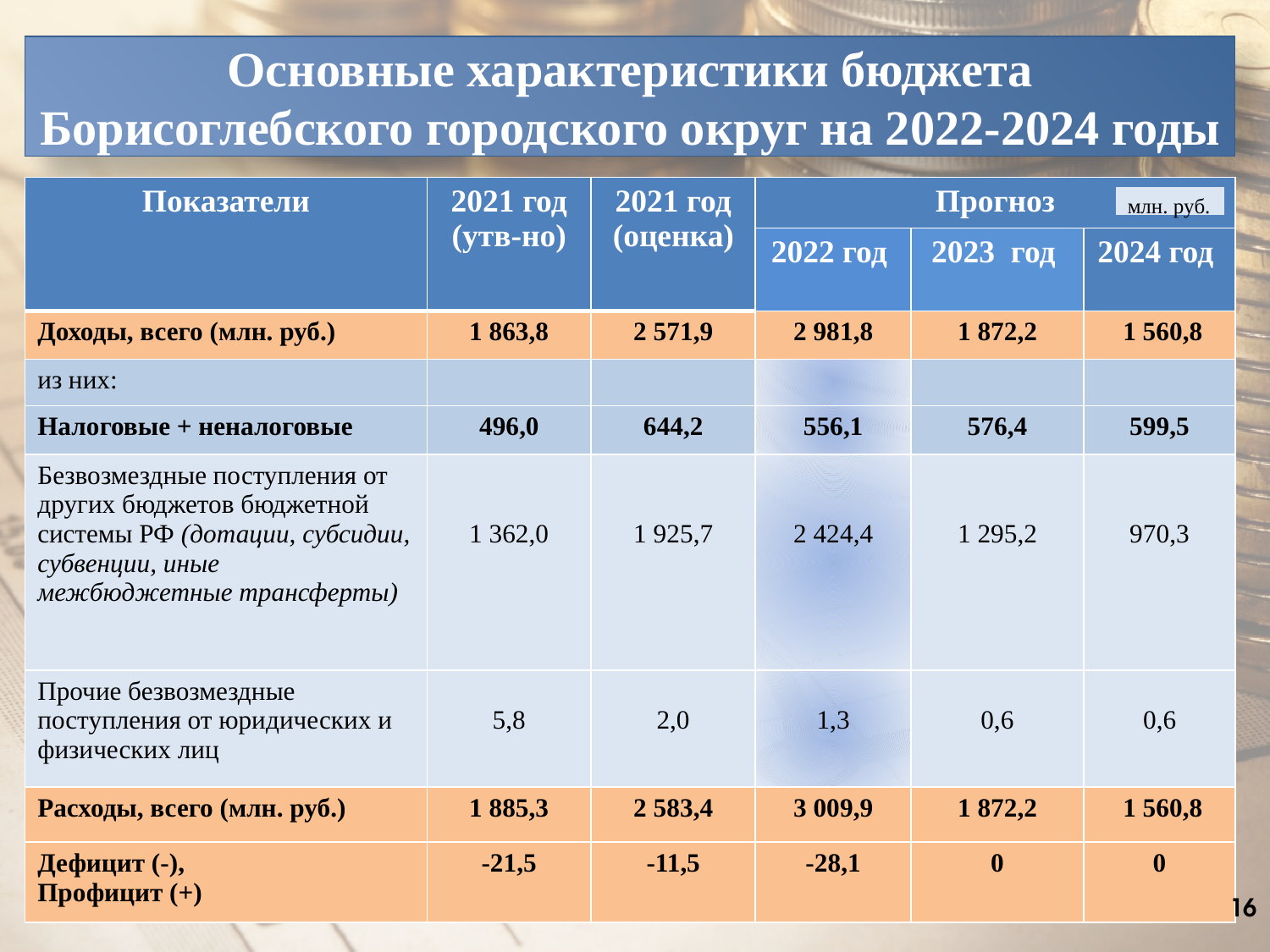

# Основные характеристики бюджета Борисоглебского городского округ на 2022-2024 годы
| Показатели | 2021 год (утв-но) | 2021 год (оценка) | Прогноз |  |  |
| --- | --- | --- | --- | --- | --- |
|  |  |  | 2022 год | 2023 год | 2024 год |
| Доходы, всего (млн. руб.) | 1 863,8 | 2 571,9 | 2 981,8 | 1 872,2 | 1 560,8 |
| из них: |  |  |  |  |  |
| Налоговые + неналоговые | 496,0 | 644,2 | 556,1 | 576,4 | 599,5 |
| Безвозмездные поступления от других бюджетов бюджетной системы РФ (дотации, субсидии, субвенции, иные межбюджетные трансферты) | 1 362,0 | 1 925,7 | 2 424,4 | 1 295,2 | 970,3 |
| Прочие безвозмездные поступления от юридических и физических лиц | 5,8 | 2,0 | 1,3 | 0,6 | 0,6 |
| Расходы, всего (млн. руб.) | 1 885,3 | 2 583,4 | 3 009,9 | 1 872,2 | 1 560,8 |
| Дефицит (-), Профицит (+) | -21,5 | -11,5 | -28,1 | 0 | 0 |
млн. руб.
16